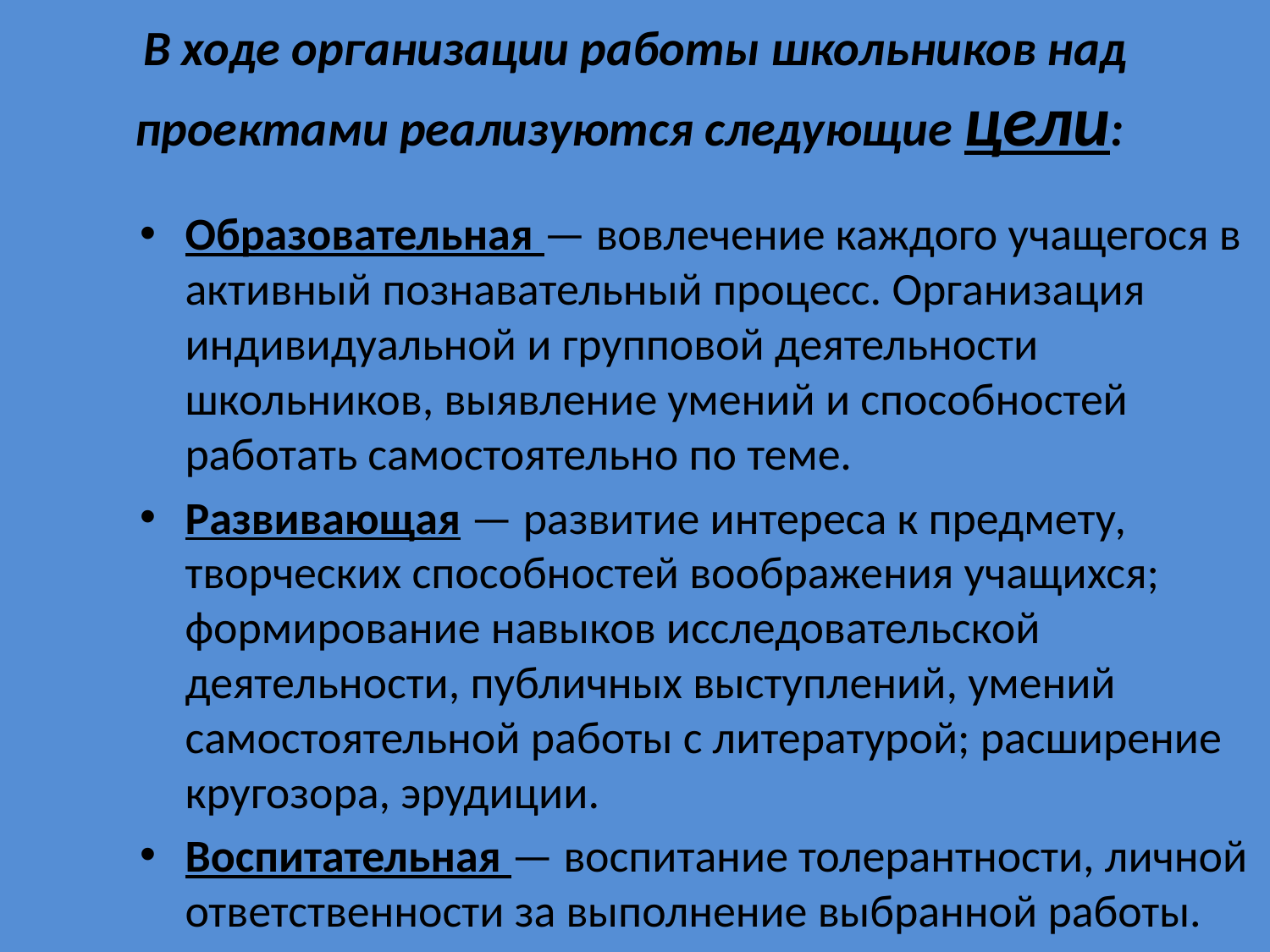

# В ходе организации работы школьников над проектами реализуются следующие цели:
Образовательная — вовлечение каждого учащегося в активный познавательный процесс. Организация индивидуальной и групповой деятельности школьников, выявление умений и способностей работать самостоятельно по теме.
Развивающая — развитие интереса к предмету, творческих способностей воображения учащихся; формирование навыков исследовательской деятельности, публичных выступлений, умений самостоятельной работы с литературой; расширение кругозора, эрудиции.
Воспитательная — воспитание толерантности, личной ответственности за выполнение выбранной работы.